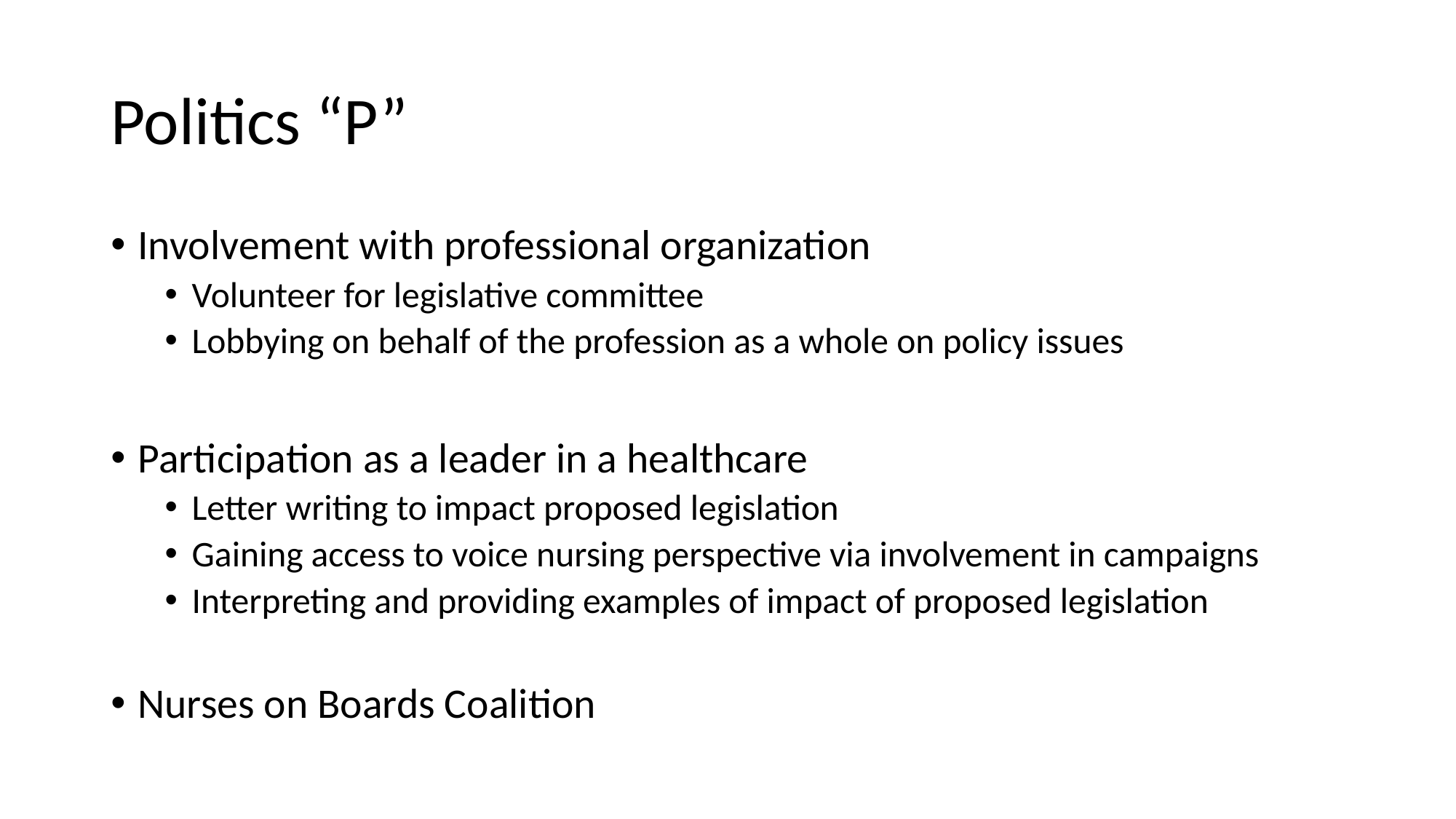

# Politics “P”
Involvement with professional organization
Volunteer for legislative committee
Lobbying on behalf of the profession as a whole on policy issues

Participation as a leader in a healthcare
Letter writing to impact proposed legislation
Gaining access to voice nursing perspective via involvement in campaigns
Interpreting and providing examples of impact of proposed legislation

Nurses on Boards Coalition